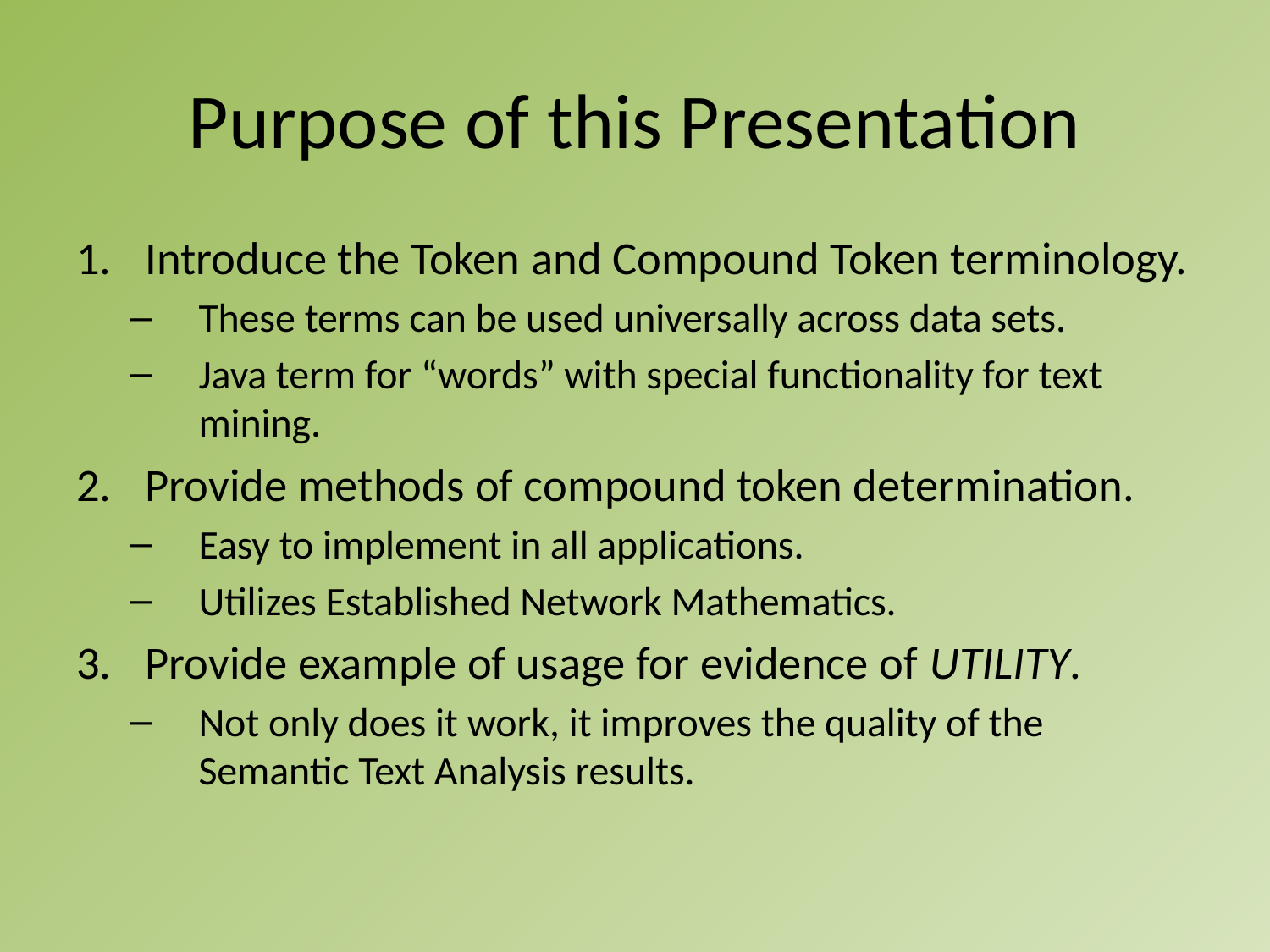

# Purpose of this Presentation
Introduce the Token and Compound Token terminology.
These terms can be used universally across data sets.
Java term for “words” with special functionality for text mining.
Provide methods of compound token determination.
Easy to implement in all applications.
Utilizes Established Network Mathematics.
Provide example of usage for evidence of UTILITY.
Not only does it work, it improves the quality of the Semantic Text Analysis results.